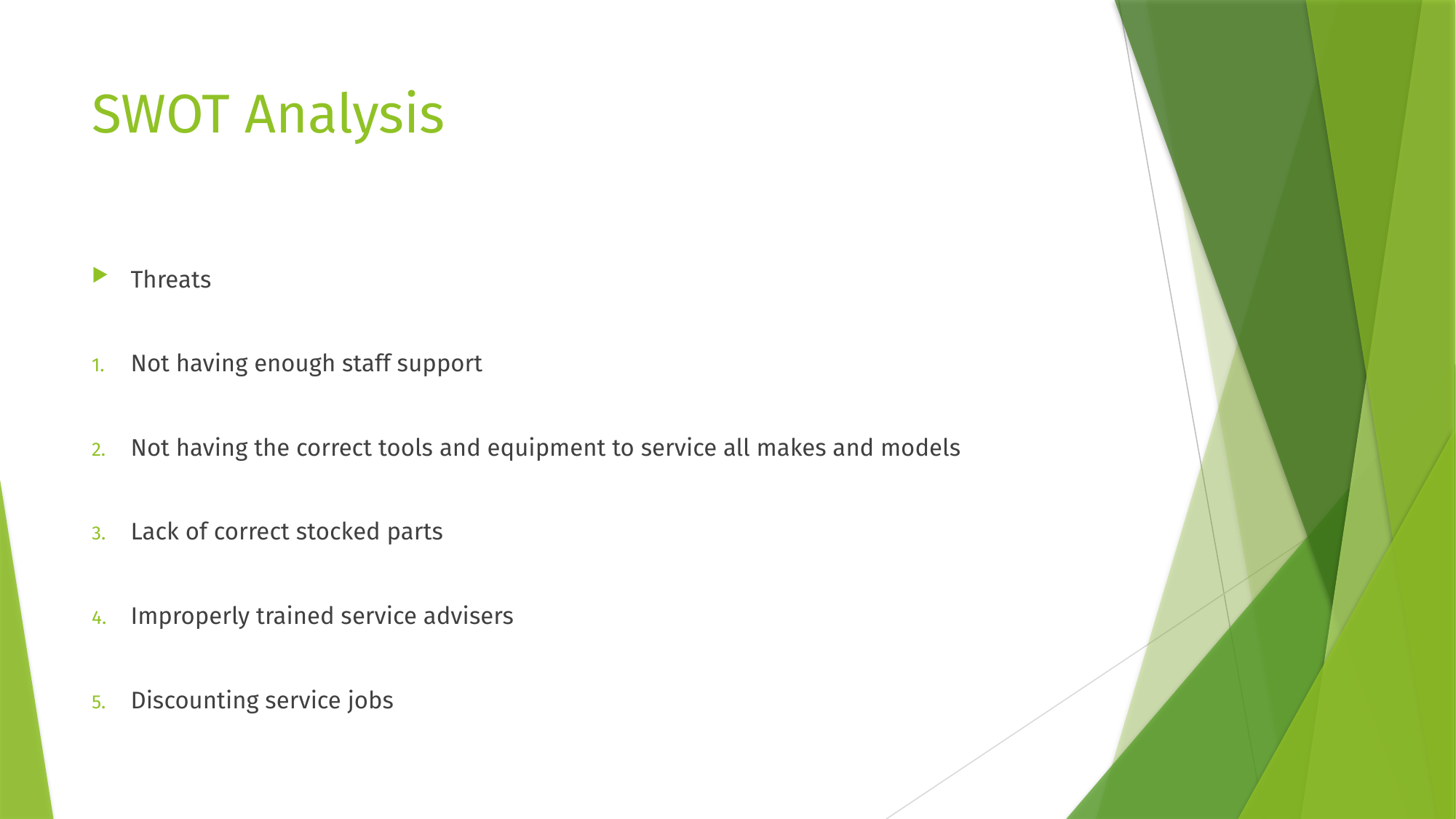

# SWOT Analysis
Threats

Not having enough staff support

Not having the correct tools and equipment to service all makes and models

Lack of correct stocked parts

Improperly trained service advisers

Discounting service jobs